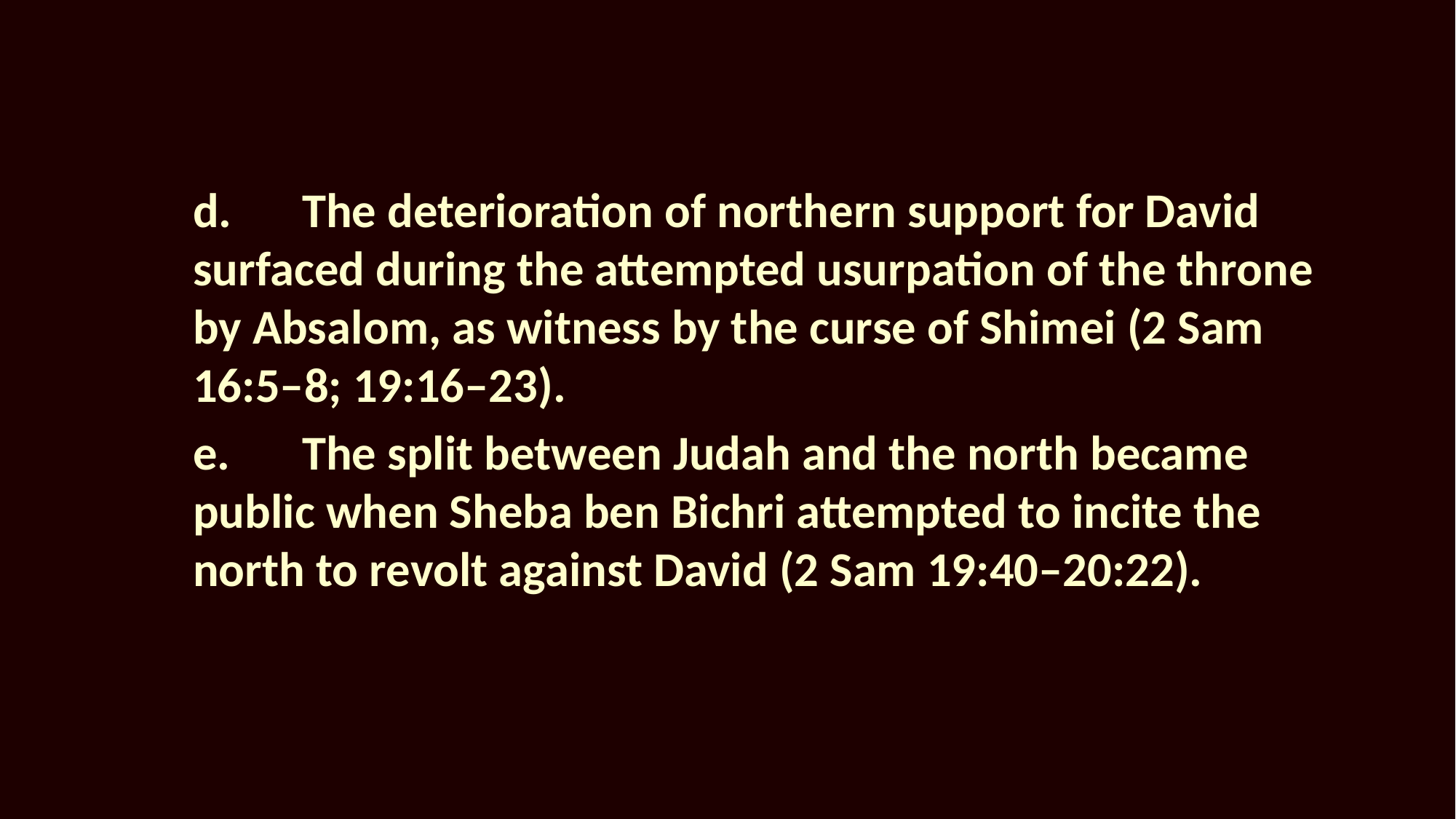

d.	The deterioration of northern support for David surfaced during the attempted usurpation of the throne by Absalom, as witness by the curse of Shimei (2 Sam 16:5–8; 19:16–23).
	e.	The split between Judah and the north became public when Sheba ben Bichri attempted to incite the north to revolt against David (2 Sam 19:40–20:22).